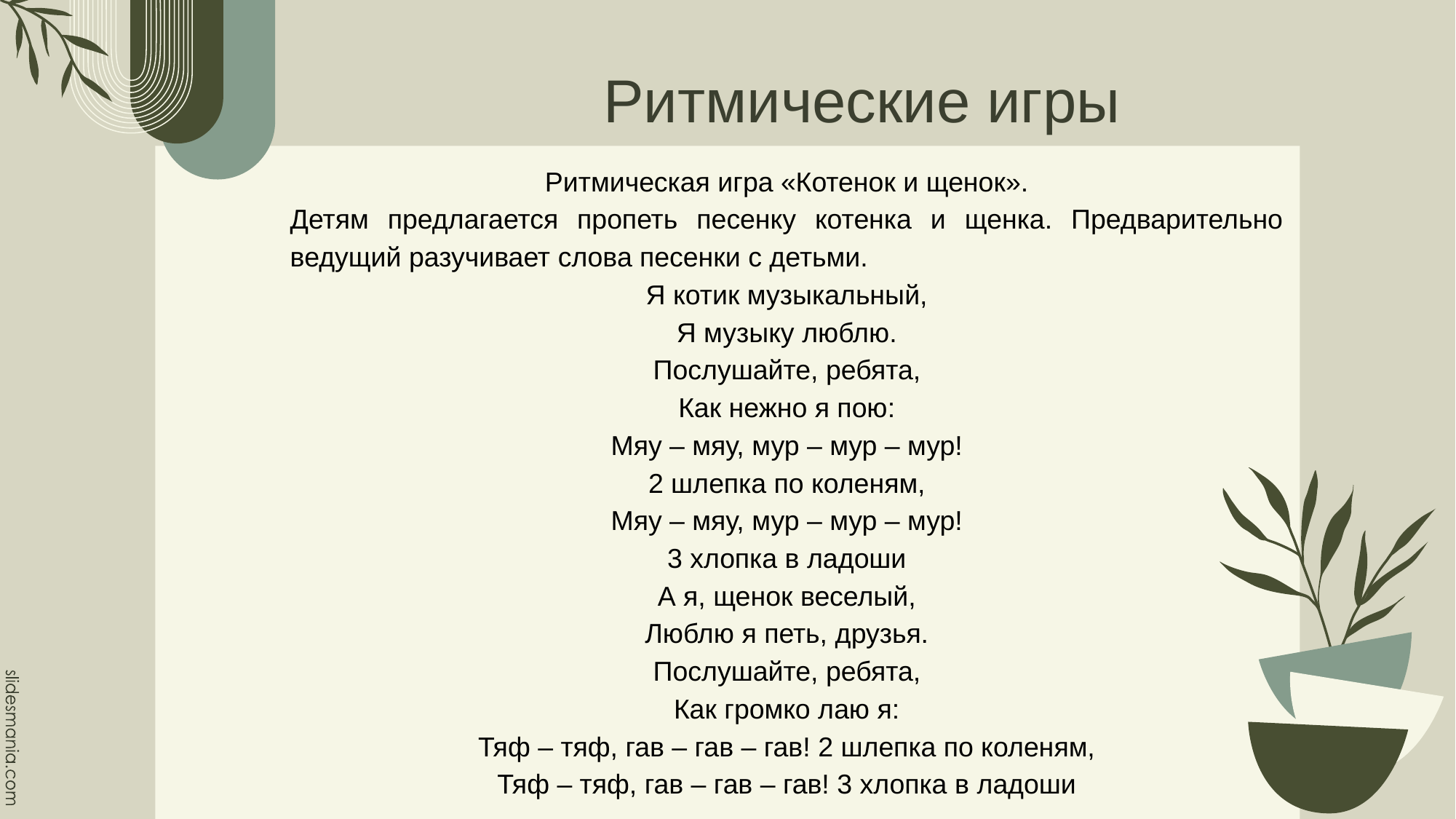

# Ритмические игры
Ритмическая игра «Котенок и щенок».
Детям предлагается пропеть песенку котенка и щенка. Предварительно ведущий разучивает слова песенки с детьми.
Я котик музыкальный,
Я музыку люблю.
Послушайте, ребята,
Как нежно я пою:
Мяу – мяу, мур – мур – мур!
2 шлепка по коленям,
Мяу – мяу, мур – мур – мур!
3 хлопка в ладоши
А я, щенок веселый,
Люблю я петь, друзья.
Послушайте, ребята,
Как громко лаю я:
Тяф – тяф, гав – гав – гав! 2 шлепка по коленям,
Тяф – тяф, гав – гав – гав! 3 хлопка в ладоши